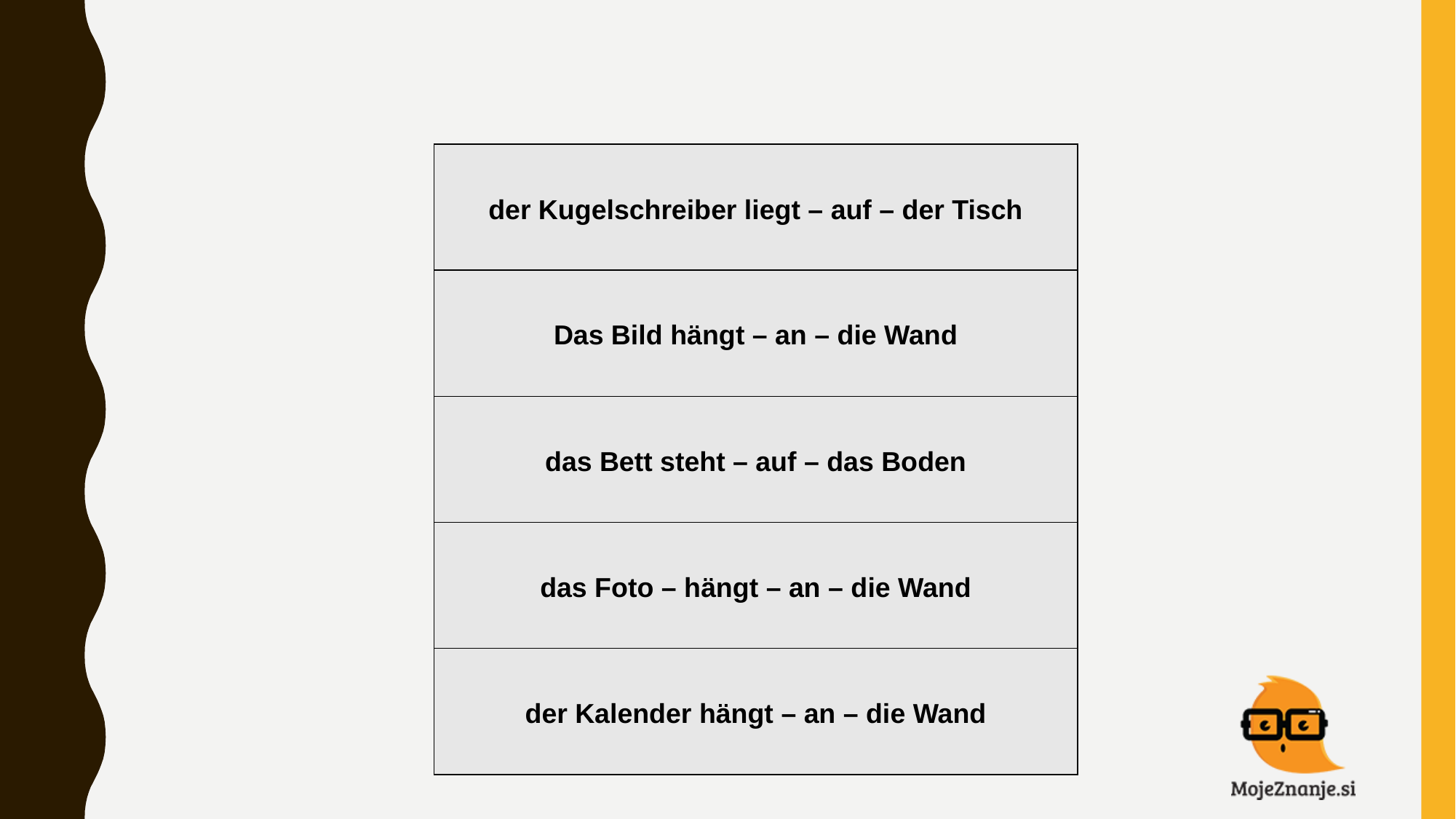

#
| der Kugelschreiber liegt – auf – der Tisch |
| --- |
| Das Bild hängt – an – die Wand |
| das Bett steht – auf – das Boden |
| das Foto – hängt – an – die Wand |
| der Kalender hängt – an – die Wand |